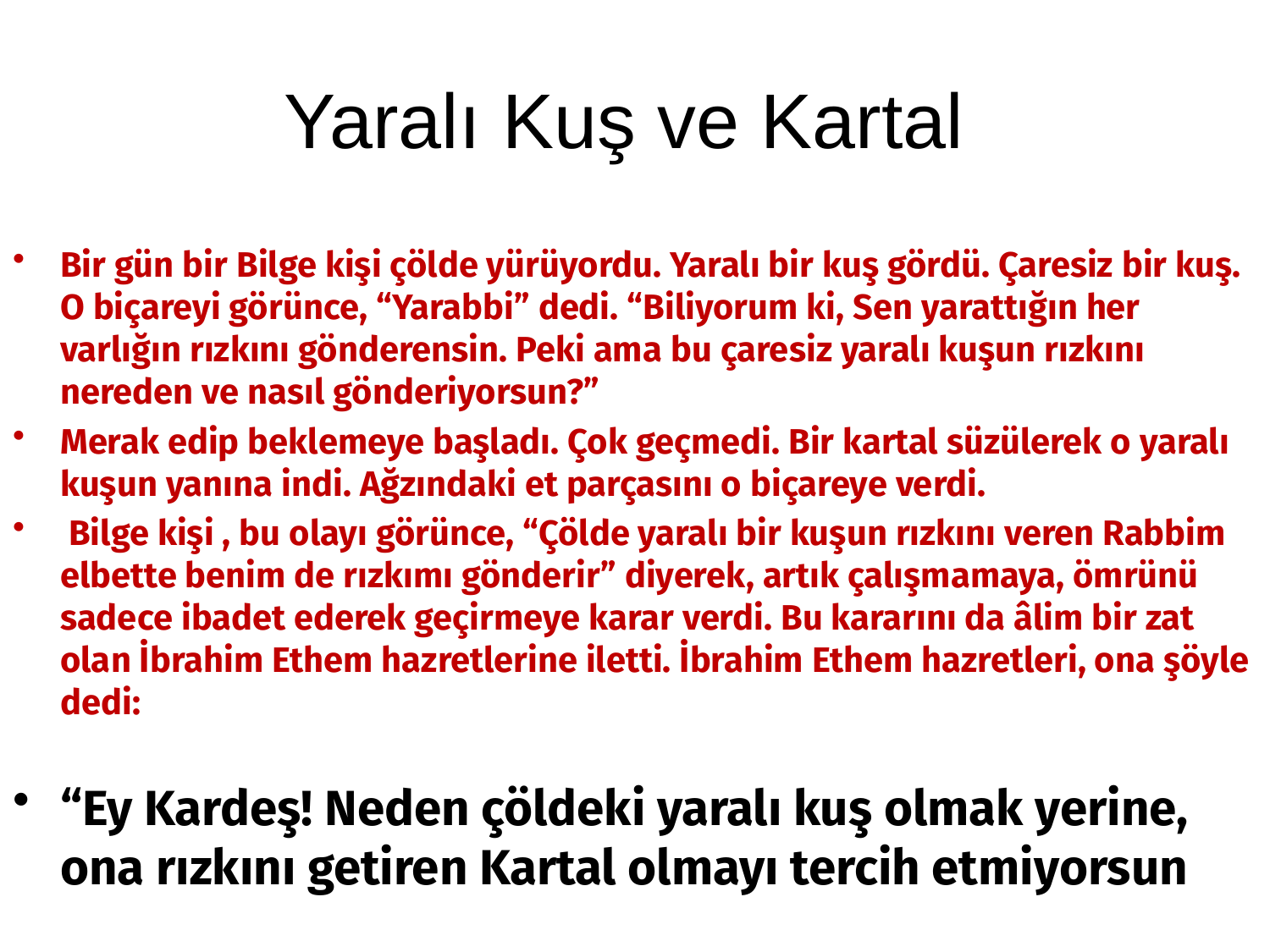

# Yaralı Kuş ve Kartal

Bir gün bir Bilge kişi çölde yürüyordu. Yaralı bir kuş gördü. Çaresiz bir kuş. O biçareyi görünce, “Yarabbi” dedi. “Biliyorum ki, Sen yarattığın her varlığın rızkını gönderensin. Peki ama bu çaresiz yaralı kuşun rızkını nereden ve nasıl gönderiyorsun?”
Merak edip beklemeye başladı. Çok geçmedi. Bir kartal süzülerek o yaralı kuşun yanına indi. Ağzındaki et parçasını o biçareye verdi.
 Bilge kişi , bu olayı görünce, “Çölde yaralı bir kuşun rızkını veren Rabbim elbette benim de rızkımı gönderir” diyerek, artık çalışmamaya, ömrünü sadece ibadet ederek geçirmeye karar verdi. Bu kararını da âlim bir zat olan İbrahim Ethem hazretlerine iletti. İbrahim Ethem hazretleri, ona şöyle dedi:

“Ey Kardeş! Neden çöldeki yaralı kuş olmak yerine, ona rızkını getiren Kartal olmayı tercih etmiyorsun